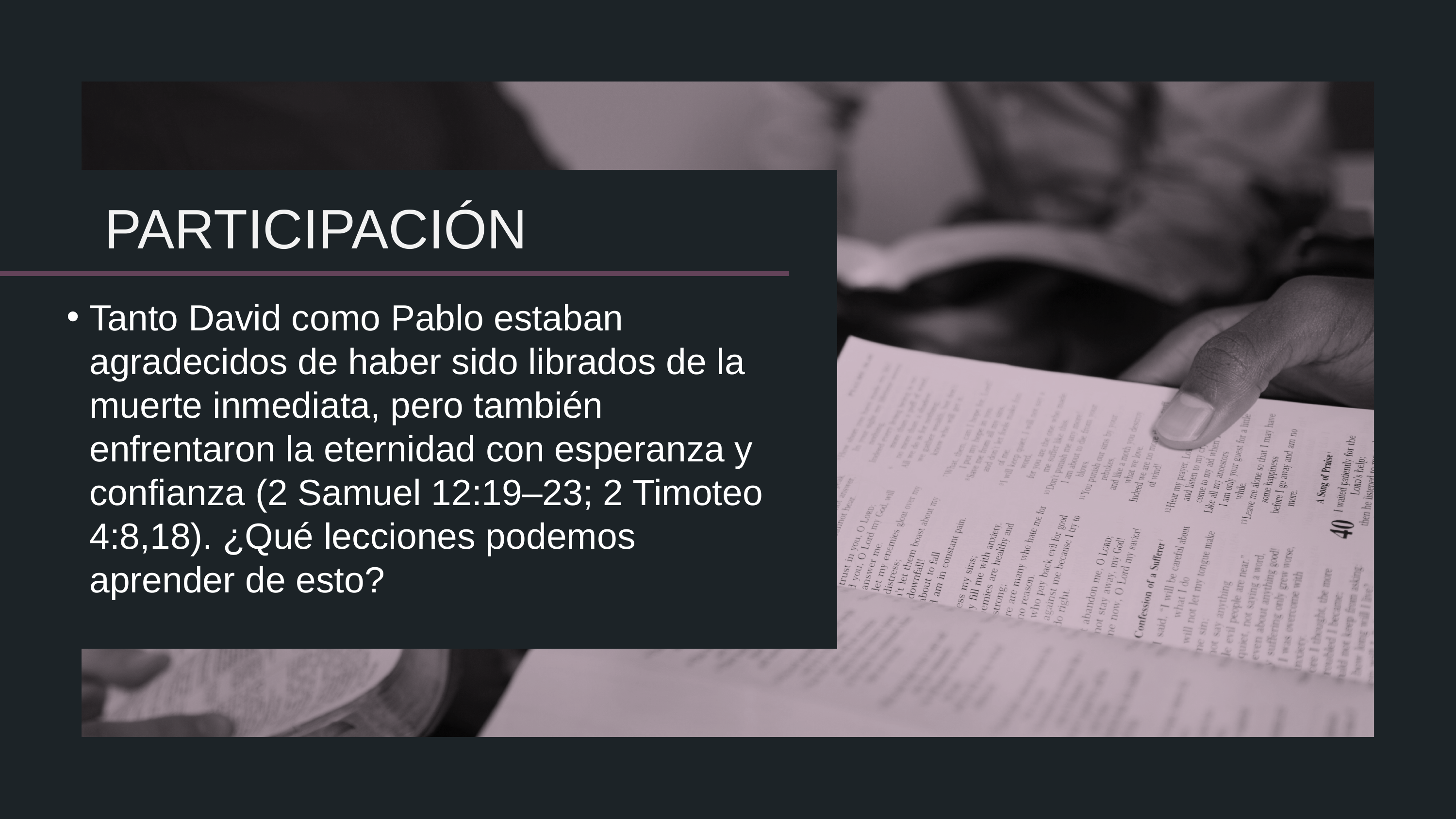

Tanto David como Pablo estaban agradecidos de haber sido librados de la muerte inmediata, pero también enfrentaron la eternidad con esperanza y confianza (2 Samuel 12:19–23; 2 Timoteo 4:8,18). ¿Qué lecciones podemos aprender de esto?